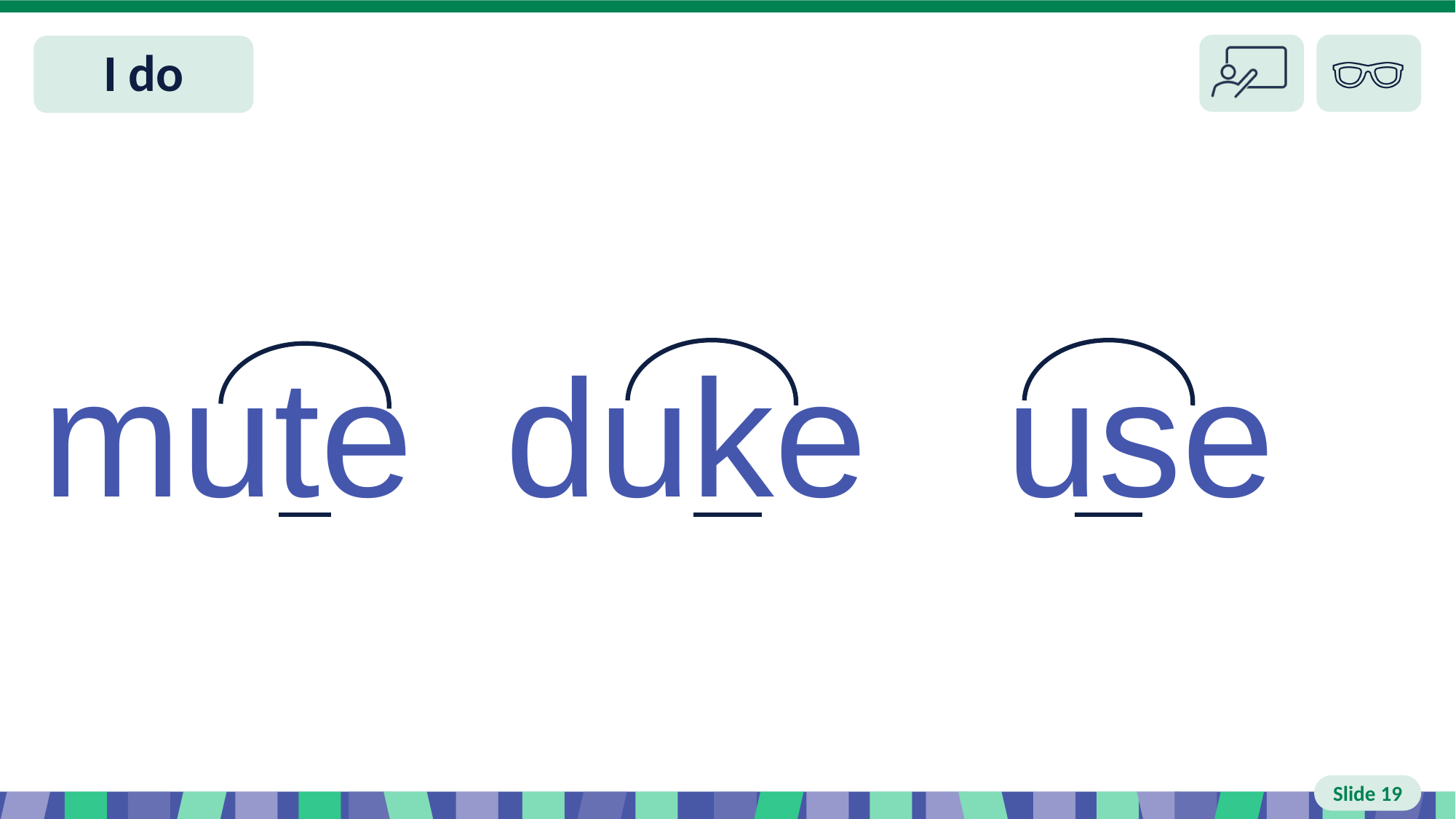

# Slide 19 I do

mute  duke   use